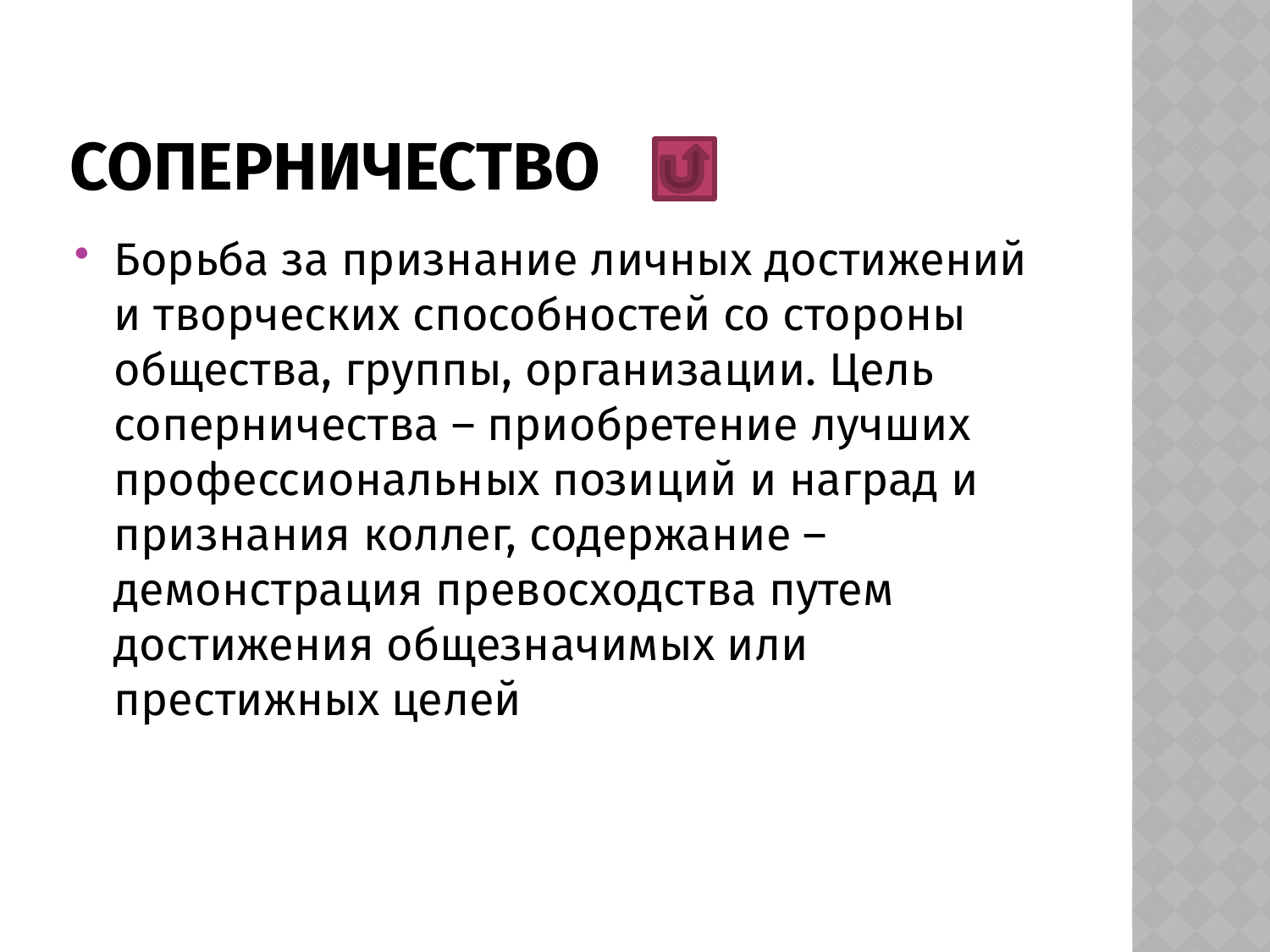

# соперничество

Борьба за признание личных достижений и творческих способностей со стороны общества, группы, организации. Цель соперничества – приобретение лучших профессиональных позиций и наград и признания коллег, содержание – демонстрация превосходства путем достижения общезначимых или престижных целей